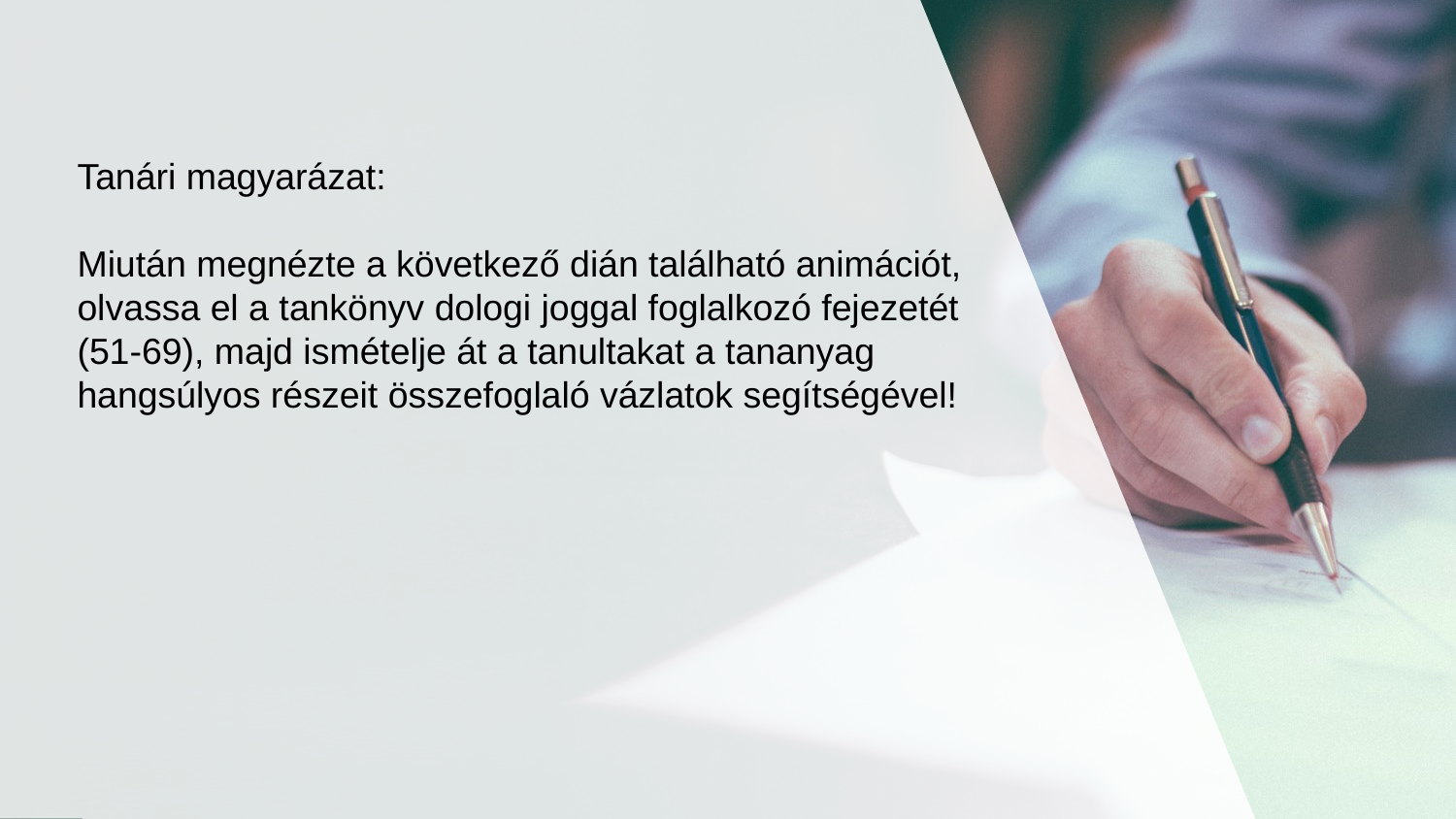

Tanári magyarázat:

Miután megnézte a következő dián található animációt, olvassa el a tankönyv dologi joggal foglalkozó fejezetét (51-69), majd ismételje át a tanultakat a tananyag hangsúlyos részeit összefoglaló vázlatok segítségével!